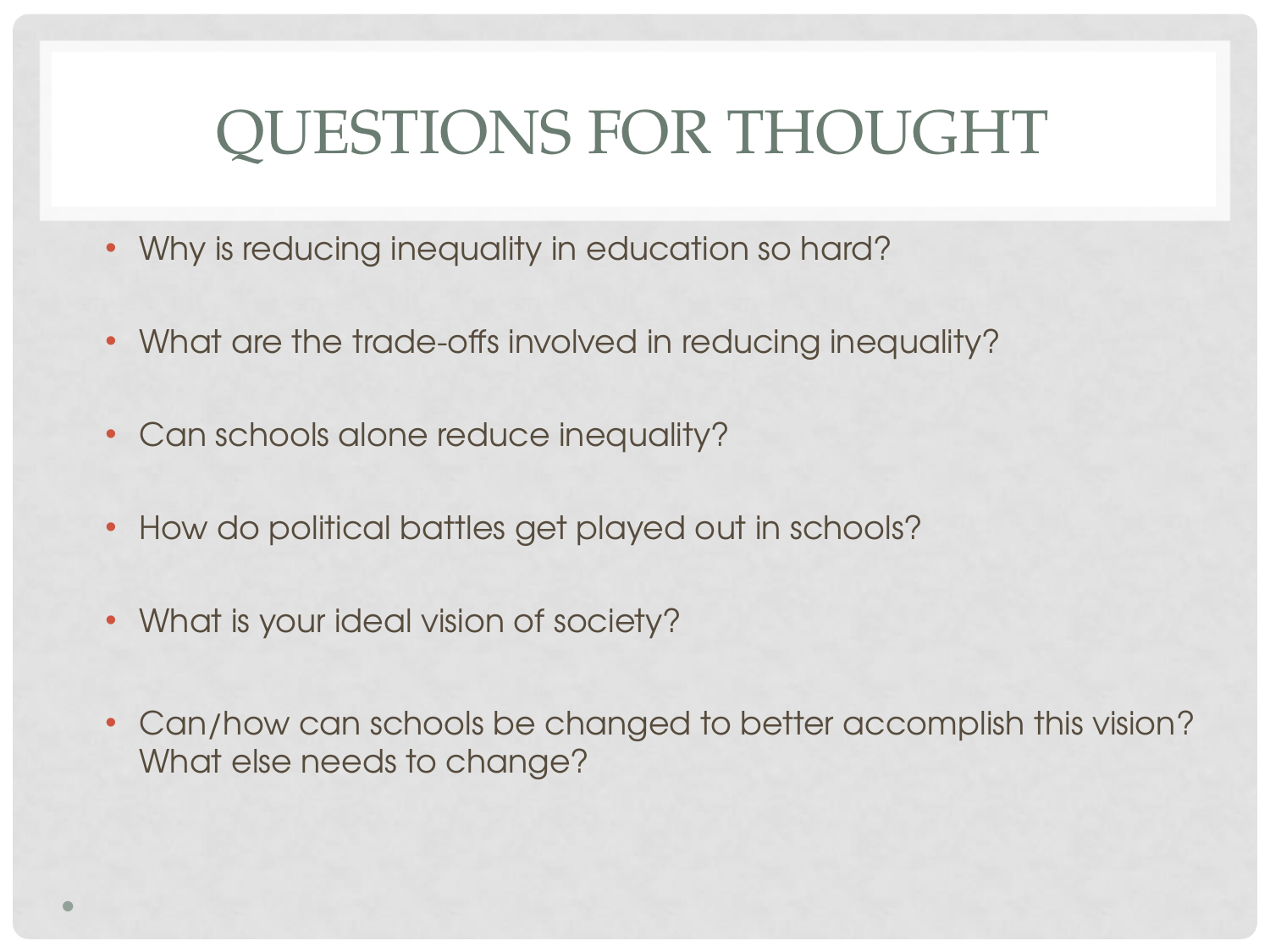

# QUESTIONS FOR THOUGHT
Why is reducing inequality in education so hard?

What are the trade-offs involved in reducing inequality?

Can schools alone reduce inequality?

How do political battles get played out in schools?

What is your ideal vision of society?

Can/how can schools be changed to better accomplish this vision?  What else needs to change?